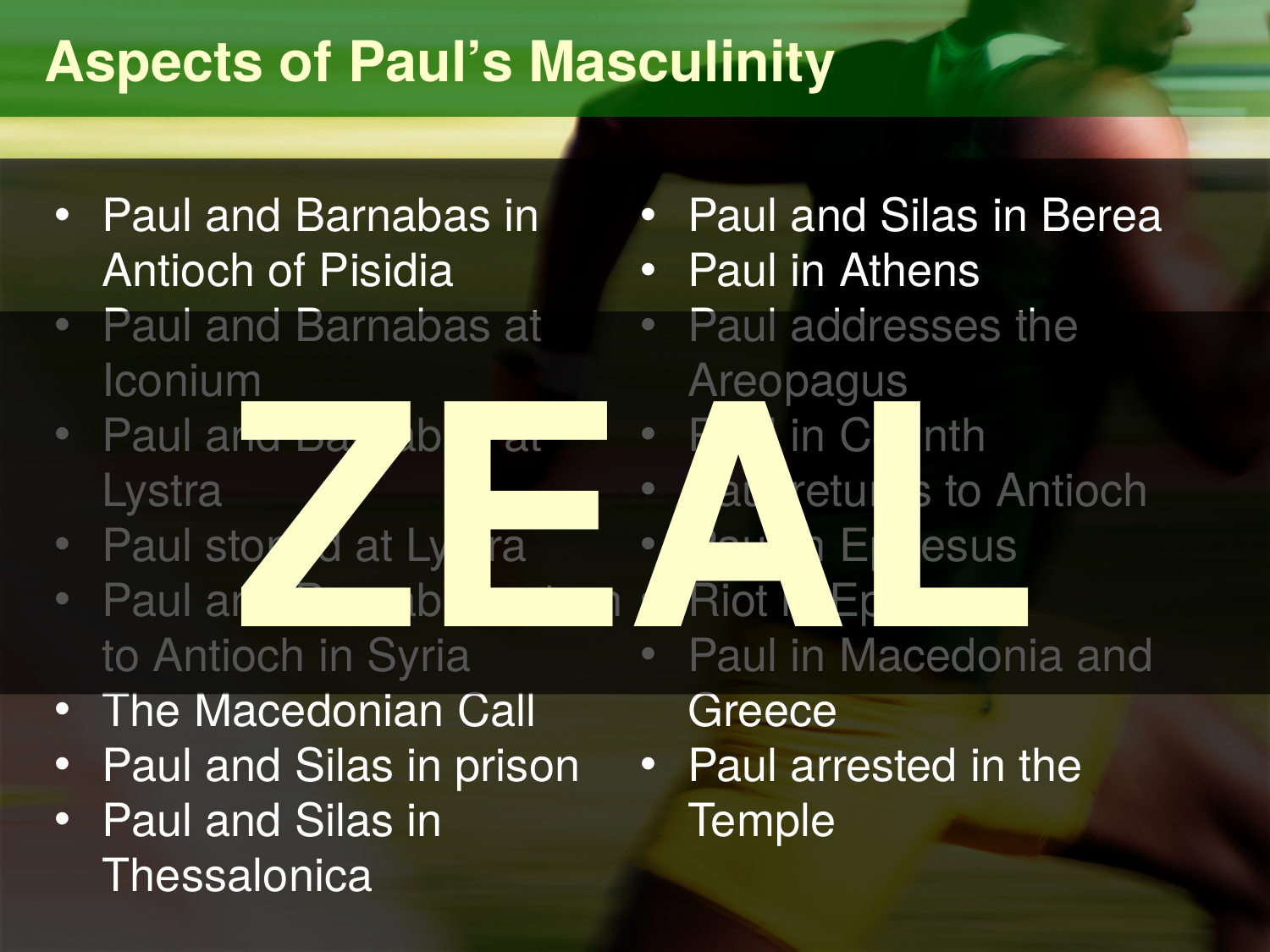

Aspects of Paul’s Masculinity

Paul and Barnabas in Antioch of Pisidia
Paul and Barnabas at Iconium
Paul and Barnabas at Lystra
Paul stoned at Lystra
Paul and Barnabas return to Antioch in Syria
The Macedonian Call
Paul and Silas in prison
Paul and Silas in Thessalonica
Paul and Silas in Berea
Paul in Athens
Paul addresses the Areopagus
Paul in Corinth
Paul returns to Antioch
Paul in Ephesus
Riot in Ephesus
Paul in Macedonia and Greece
Paul arrested in the Temple
ZEAL